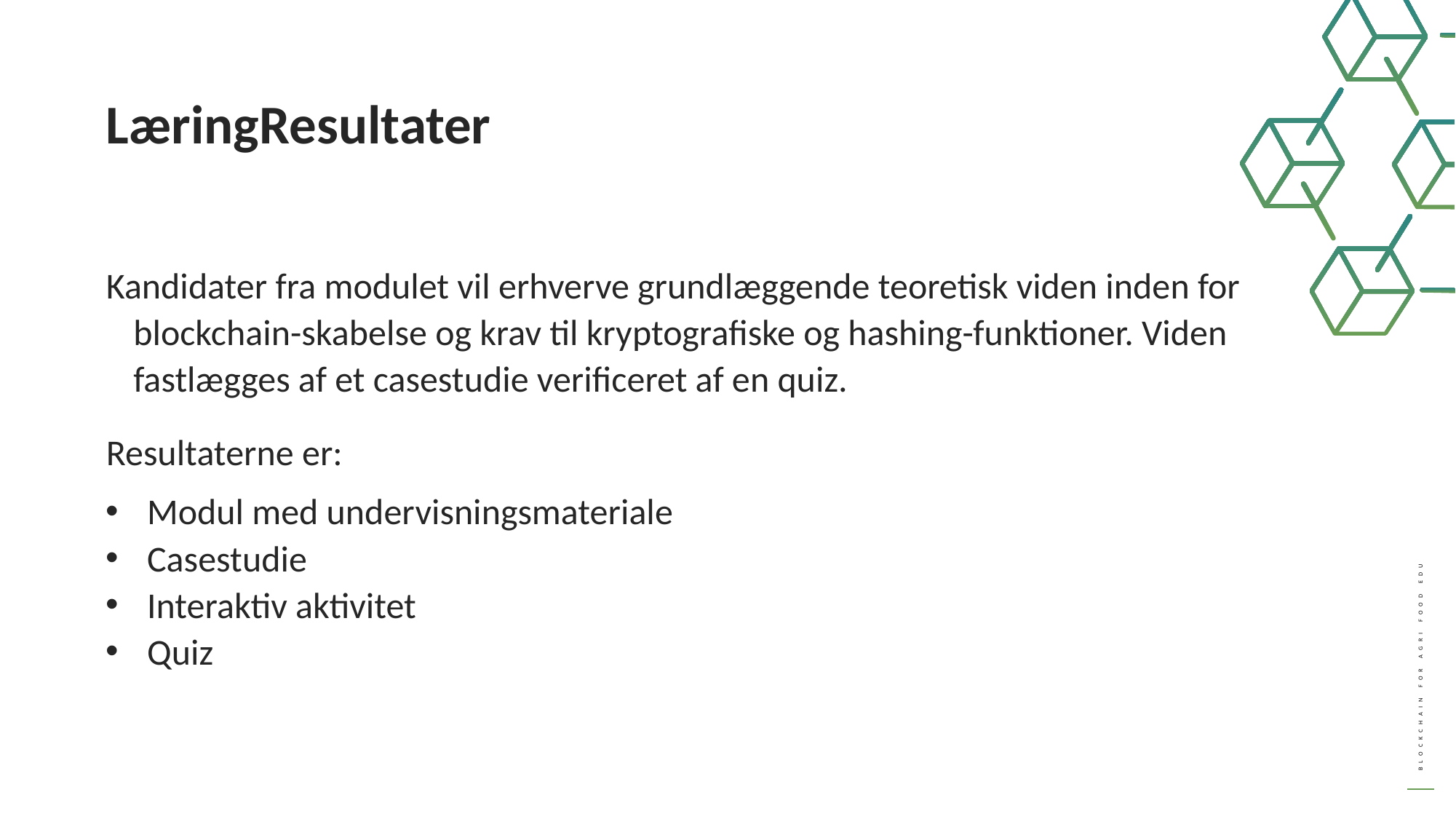

LæringResultater
Kandidater fra modulet vil erhverve grundlæggende teoretisk viden inden for blockchain-skabelse og krav til kryptografiske og hashing-funktioner. Viden fastlægges af et casestudie verificeret af en quiz.
Resultaterne er:
Modul med undervisningsmateriale
Casestudie
Interaktiv aktivitet
Quiz